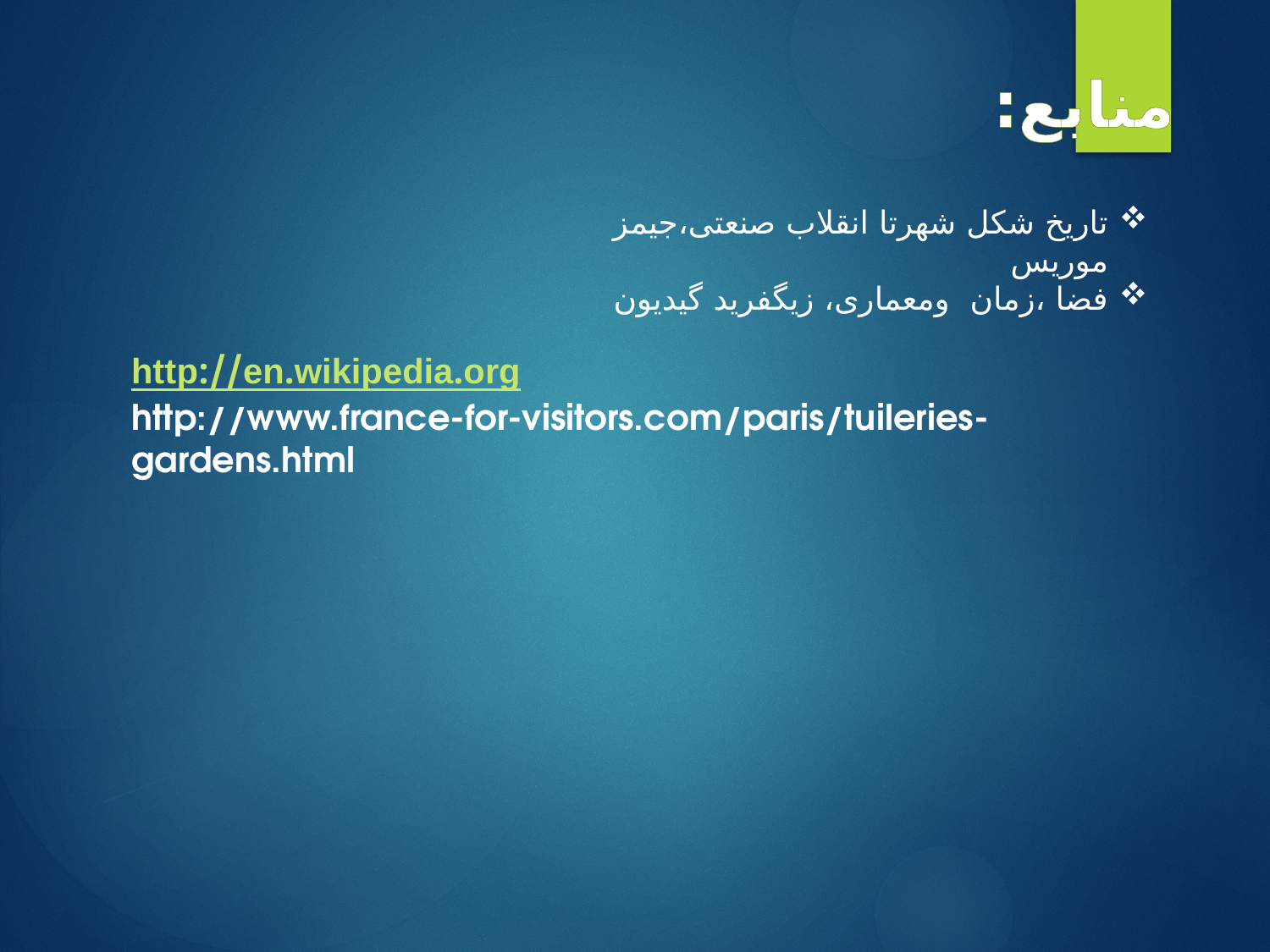

منابع:
تاریخ شکل شهرتا انقلاب صنعتی،جیمز موریس
فضا ،زمان  ومعماری، زیگفرید گیدیون
http://en.wikipedia.org
http://www.france-for-visitors.com/paris/tuileries-gardens.html